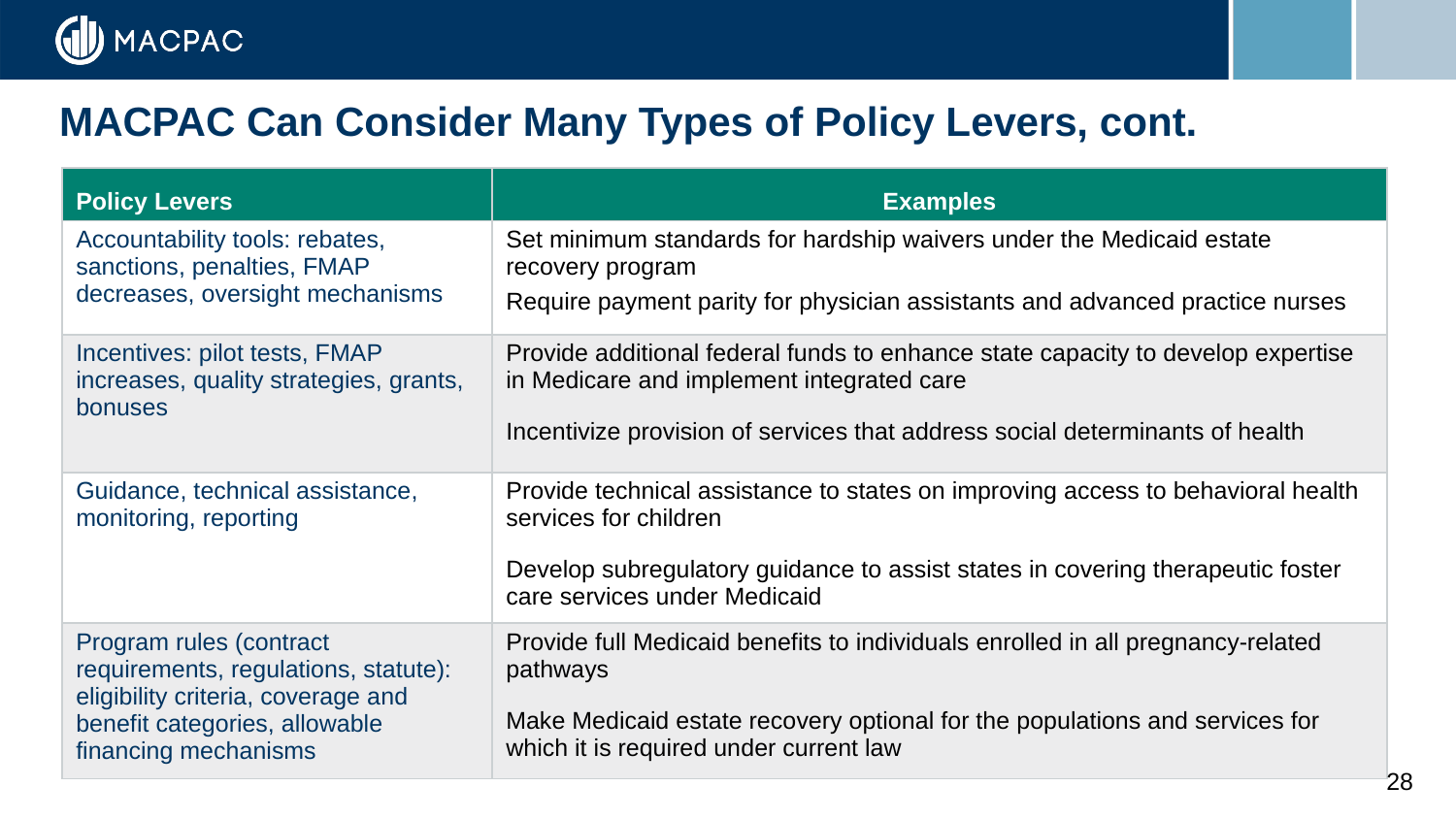

# MACPAC Can Consider Many Types of Policy Levers, cont.
| Policy Levers | Examples |
| --- | --- |
| Accountability tools: rebates, sanctions, penalties, FMAP decreases, oversight mechanisms | Set minimum standards for hardship waivers under the Medicaid estate recovery program Require payment parity for physician assistants and advanced practice nurses |
| Incentives: pilot tests, FMAP increases, quality strategies, grants, bonuses | Provide additional federal funds to enhance state capacity to develop expertise in Medicare and implement integrated care Incentivize provision of services that address social determinants of health |
| Guidance, technical assistance, monitoring, reporting | Provide technical assistance to states on improving access to behavioral health services for children Develop subregulatory guidance to assist states in covering therapeutic foster care services under Medicaid |
| Program rules (contract requirements, regulations, statute): eligibility criteria, coverage and benefit categories, allowable financing mechanisms | Provide full Medicaid benefits to individuals enrolled in all pregnancy-related pathways Make Medicaid estate recovery optional for the populations and services for which it is required under current law |
Notes: Add here.
Source: Add here.
28